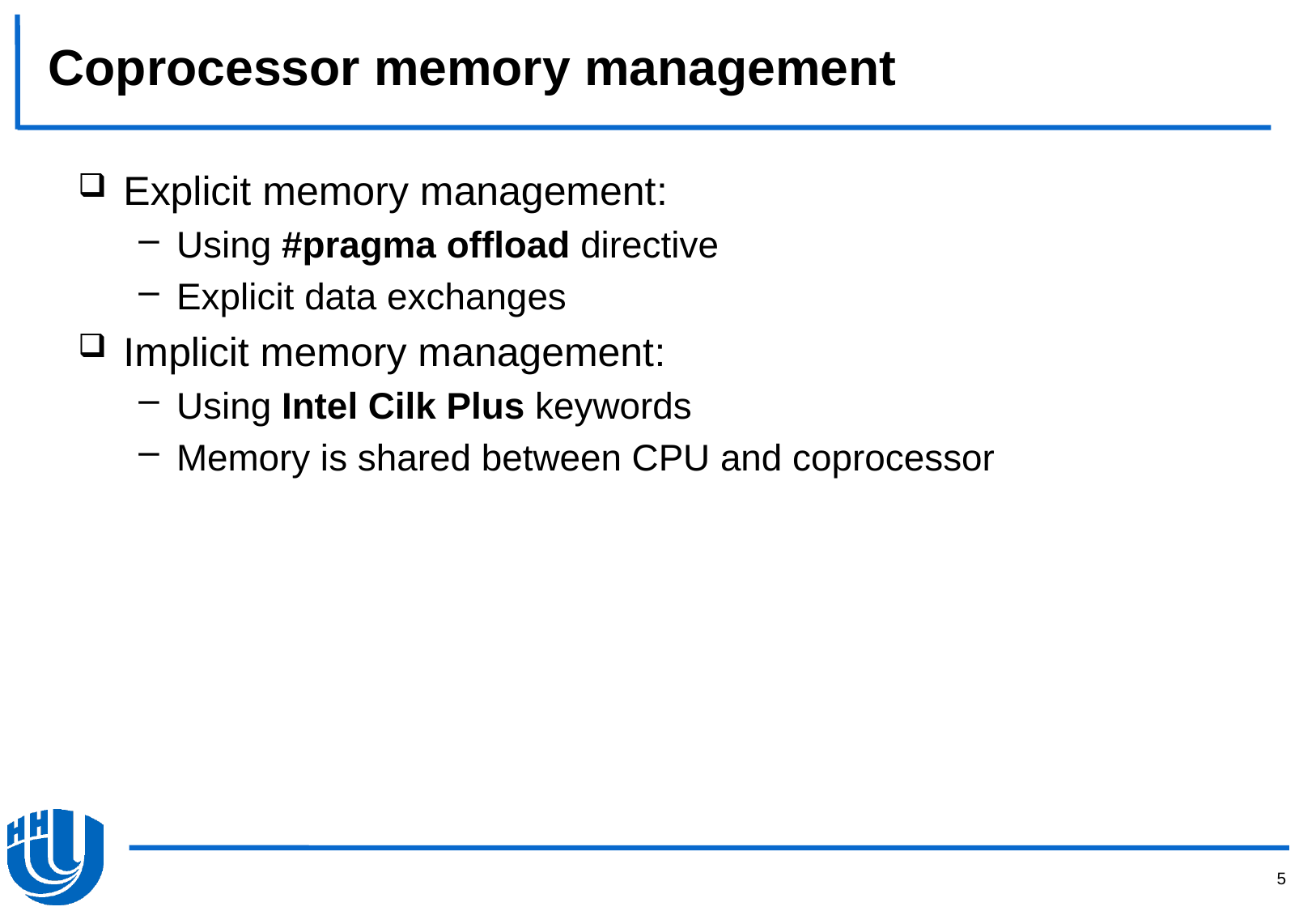

# Coprocessor memory management
Explicit memory management:
Using #pragma offload directive
Explicit data exchanges
Implicit memory management:
Using Intel Cilk Plus keywords
Memory is shared between CPU and coprocessor
5